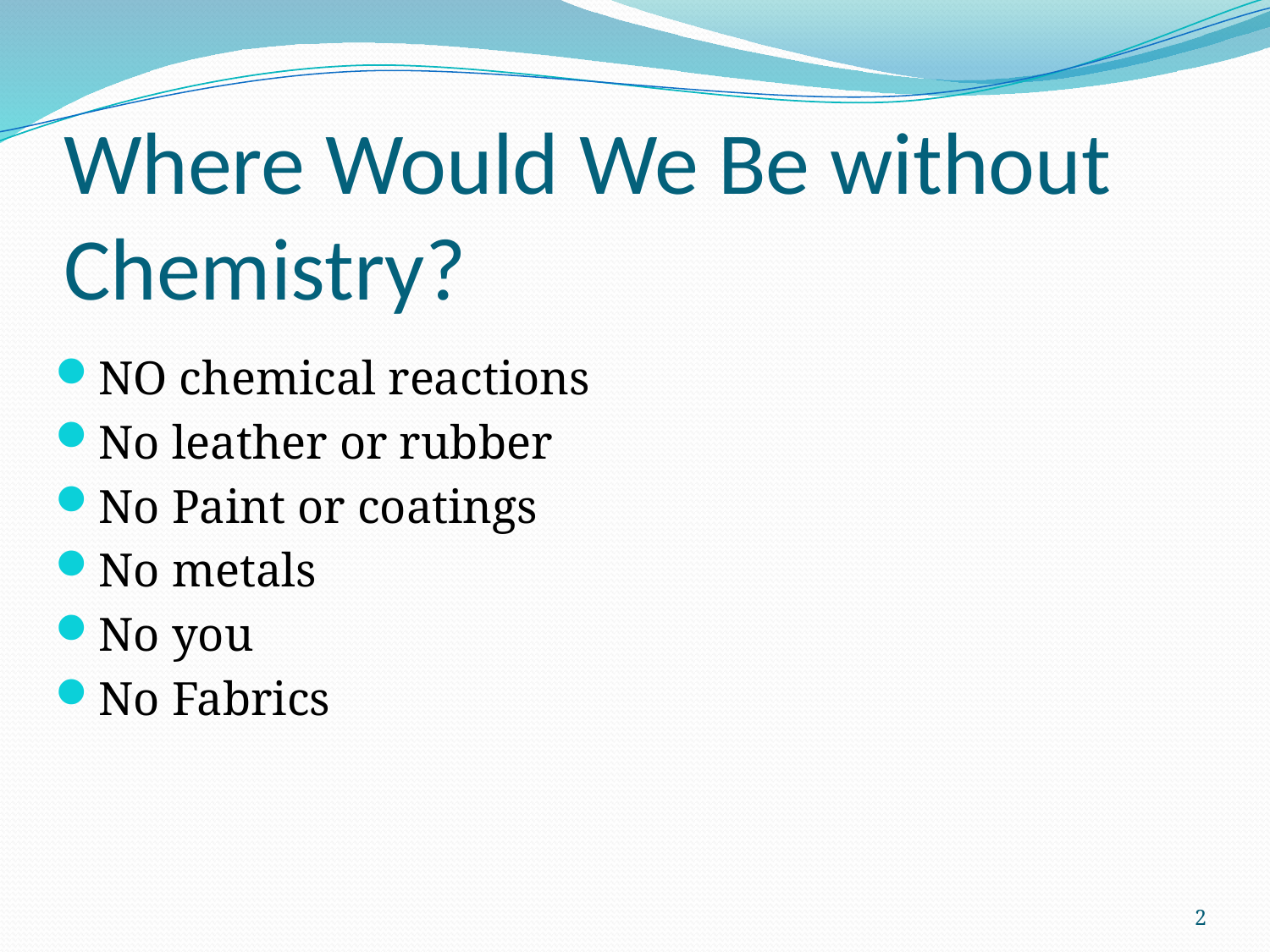

# Where Would We Be without Chemistry?
NO chemical reactions
No leather or rubber
No Paint or coatings
No metals
No you
No Fabrics

2